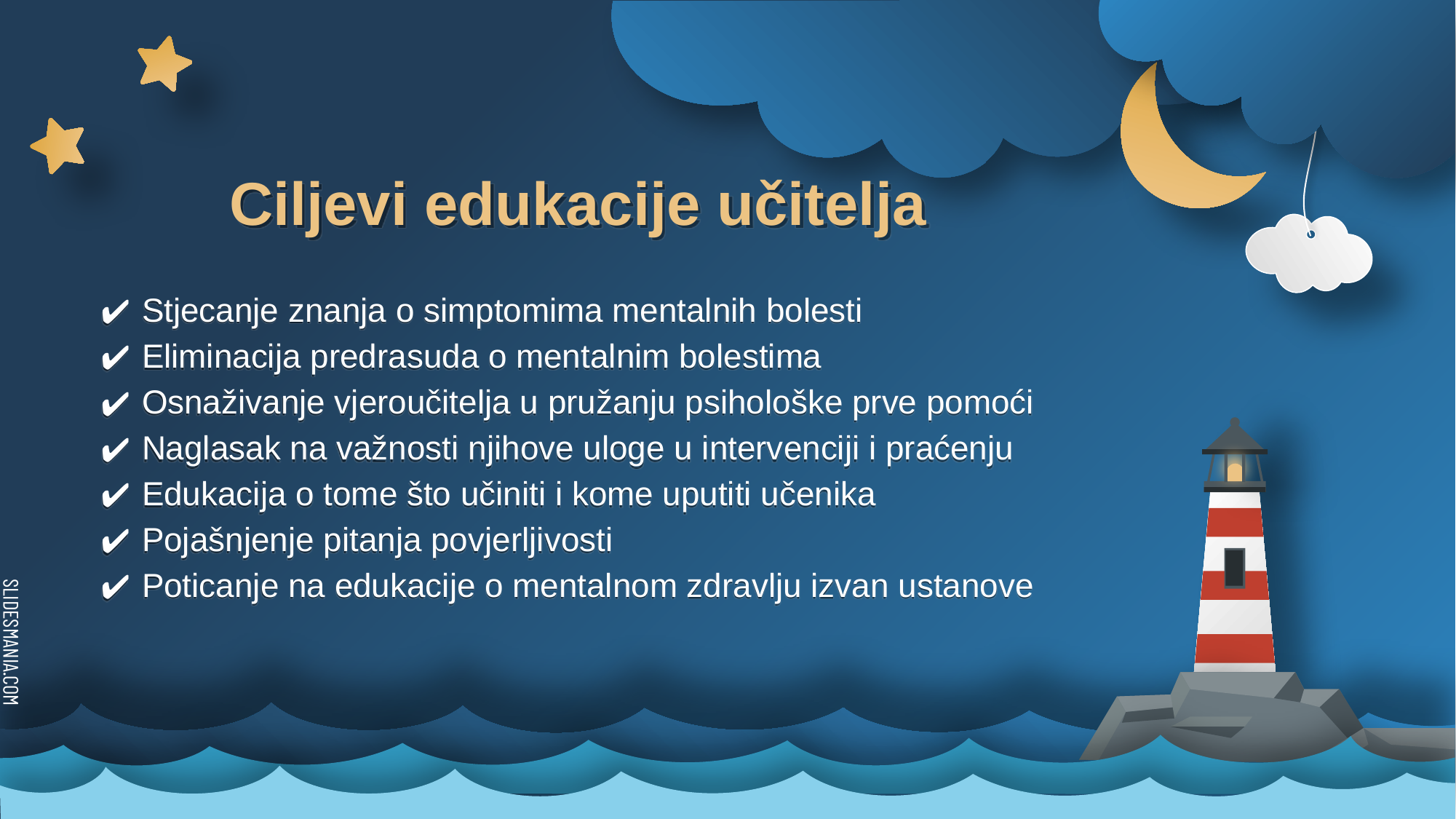

Ciljevi edukacije učitelja
Stjecanje znanja o simptomima mentalnih bolesti
Eliminacija predrasuda o mentalnim bolestima
Osnaživanje vjeroučitelja u pružanju psihološke prve pomoći
Naglasak na važnosti njihove uloge u intervenciji i praćenju
Edukacija o tome što učiniti i kome uputiti učenika
Pojašnjenje pitanja povjerljivosti
Poticanje na edukacije o mentalnom zdravlju izvan ustanove